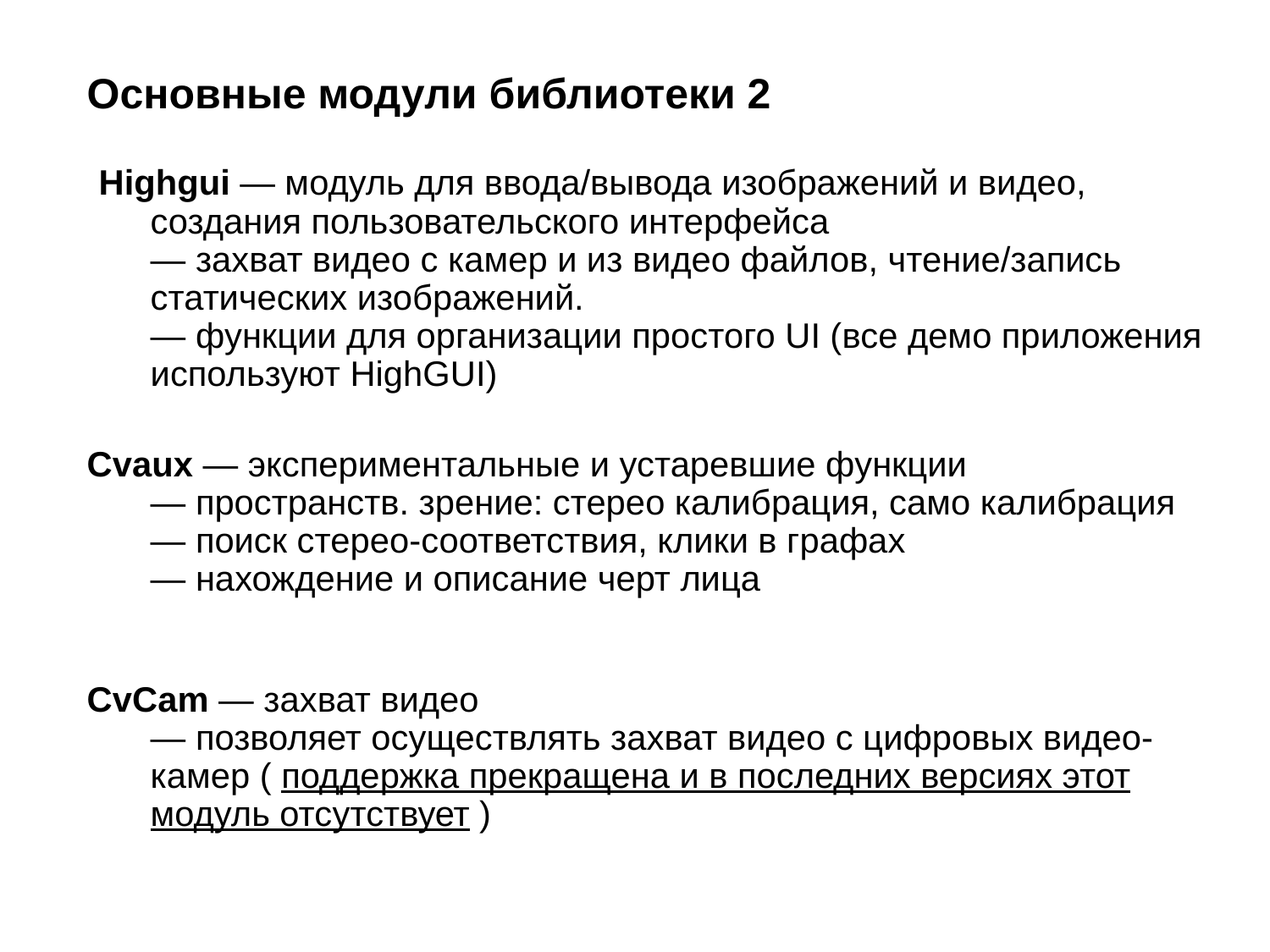

Основные модули библиотеки 2

 Highgui — модуль для ввода/вывода изображений и видео, создания пользовательского интерфейса
— захват видео с камер и из видео файлов, чтение/запись статических изображений.
— функции для организации простого UI (все демо приложения используют HighGUI)

Cvaux — экспериментальные и устаревшие функции
— пространств. зрение: стерео калибрация, само калибрация
— поиск стерео-соответствия, клики в графах
— нахождение и описание черт лица
CvCam — захват видео
— позволяет осуществлять захват видео с цифровых видео-камер ( поддержка прекращена и в последних версиях этот модуль отсутствует )